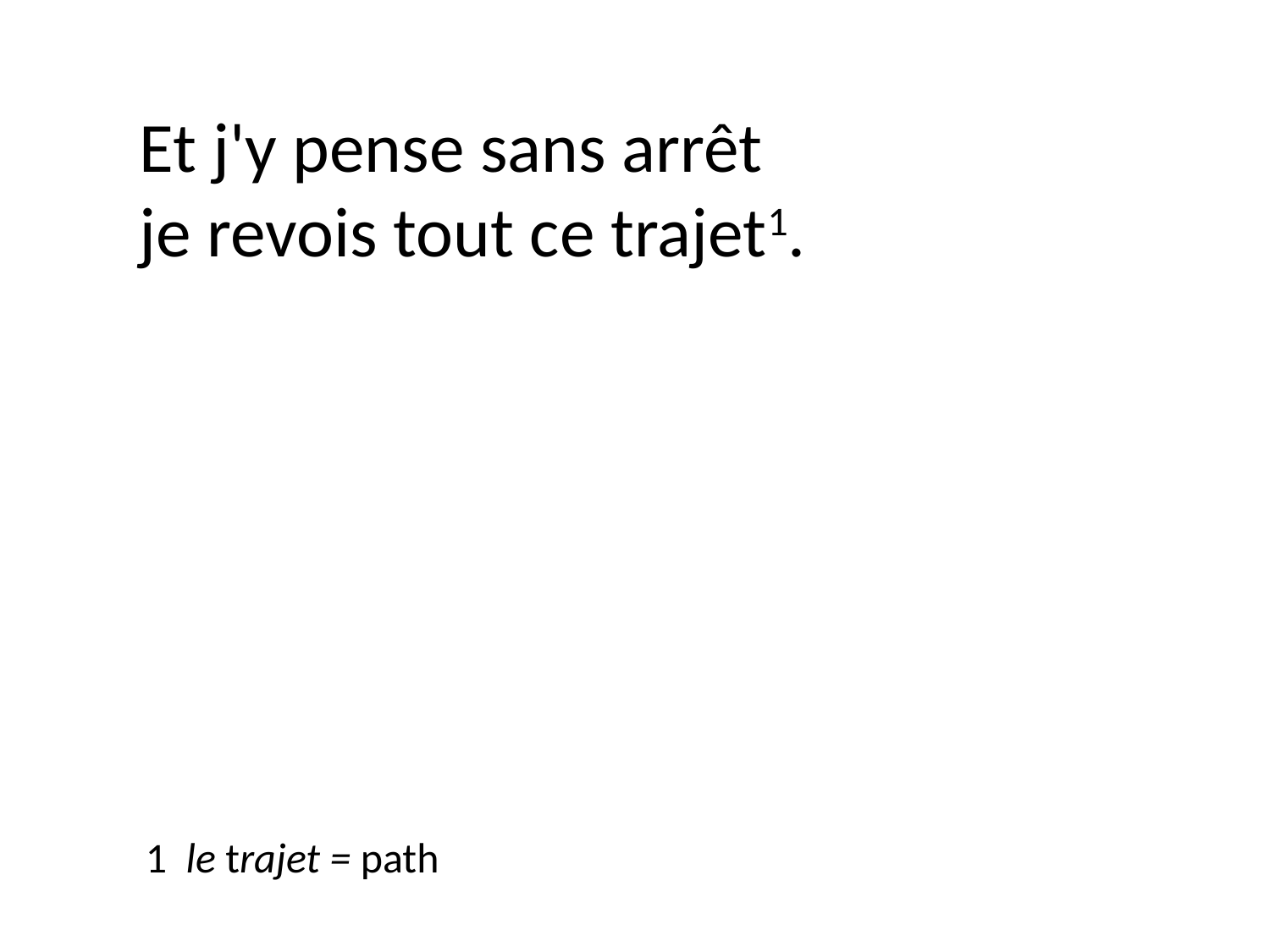

Et j'y pense sans arrêt
je revois tout ce trajet1.
1  le trajet = path